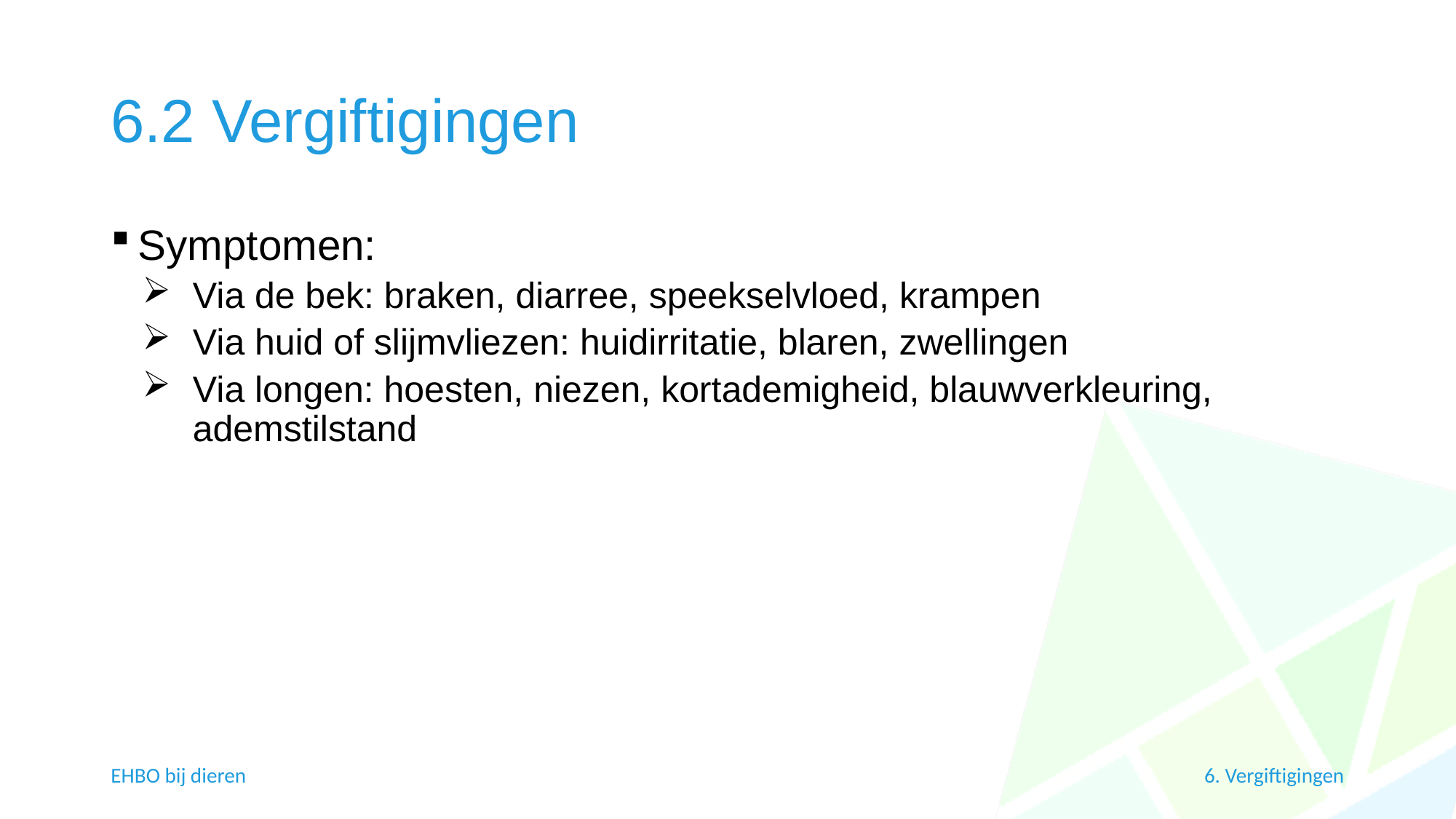

# 6.2 Vergiftigingen
Symptomen:
Via de bek: braken, diarree, speekselvloed, krampen
Via huid of slijmvliezen: huidirritatie, blaren, zwellingen
Via longen: hoesten, niezen, kortademigheid, blauwverkleuring, ademstilstand
EHBO bij dieren
6. Vergiftigingen